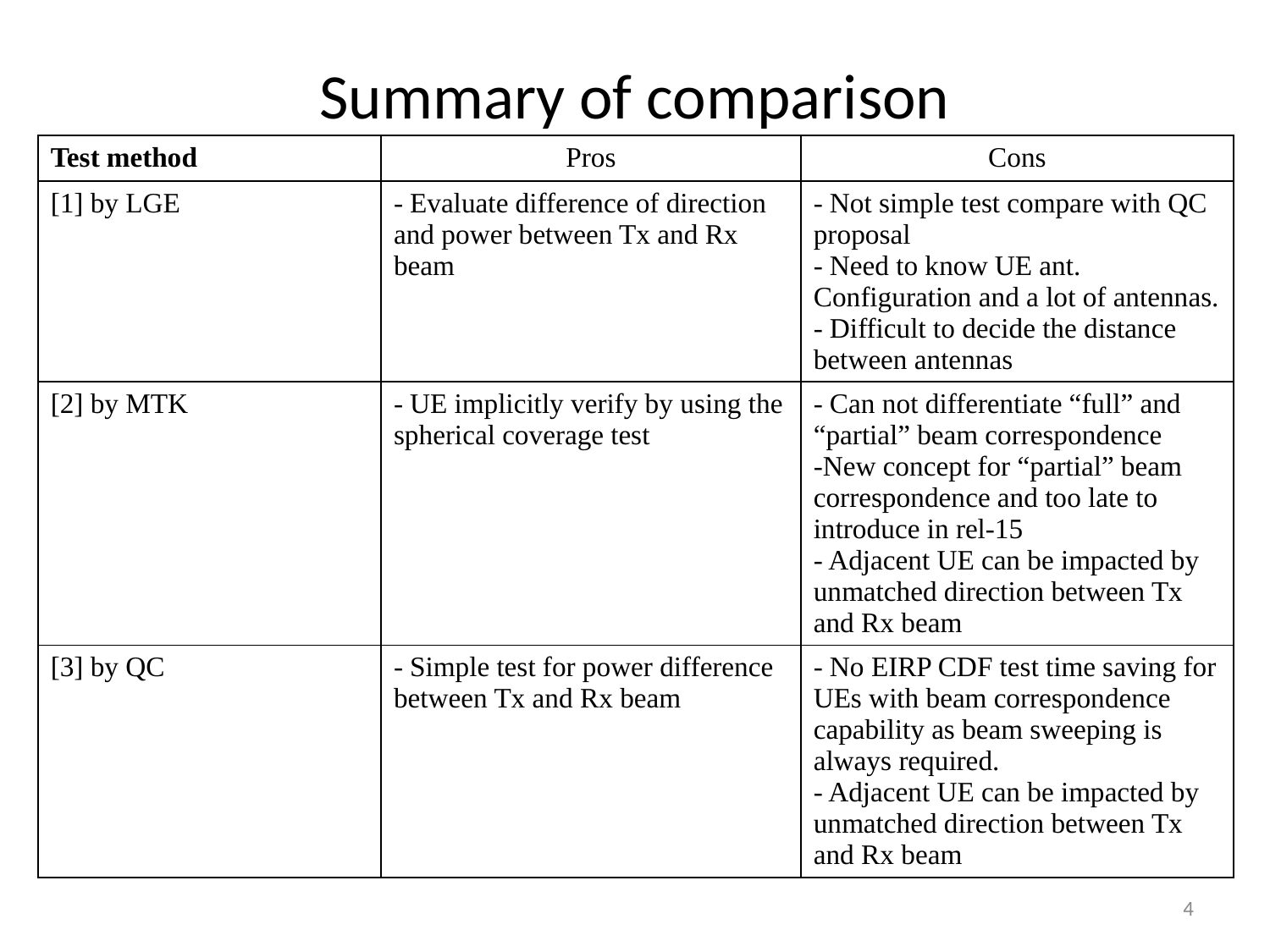

# Summary of comparison
| Test method | Pros | Cons |
| --- | --- | --- |
| [1] by LGE | - Evaluate difference of direction and power between Tx and Rx beam | - Not simple test compare with QC proposal - Need to know UE ant. Configuration and a lot of antennas. - Difficult to decide the distance between antennas |
| [2] by MTK | - UE implicitly verify by using the spherical coverage test | - Can not differentiate “full” and “partial” beam correspondence -New concept for “partial” beam correspondence and too late to introduce in rel-15 - Adjacent UE can be impacted by unmatched direction between Tx and Rx beam |
| [3] by QC | - Simple test for power difference between Tx and Rx beam | - No EIRP CDF test time saving for UEs with beam correspondence capability as beam sweeping is always required. - Adjacent UE can be impacted by unmatched direction between Tx and Rx beam |
4